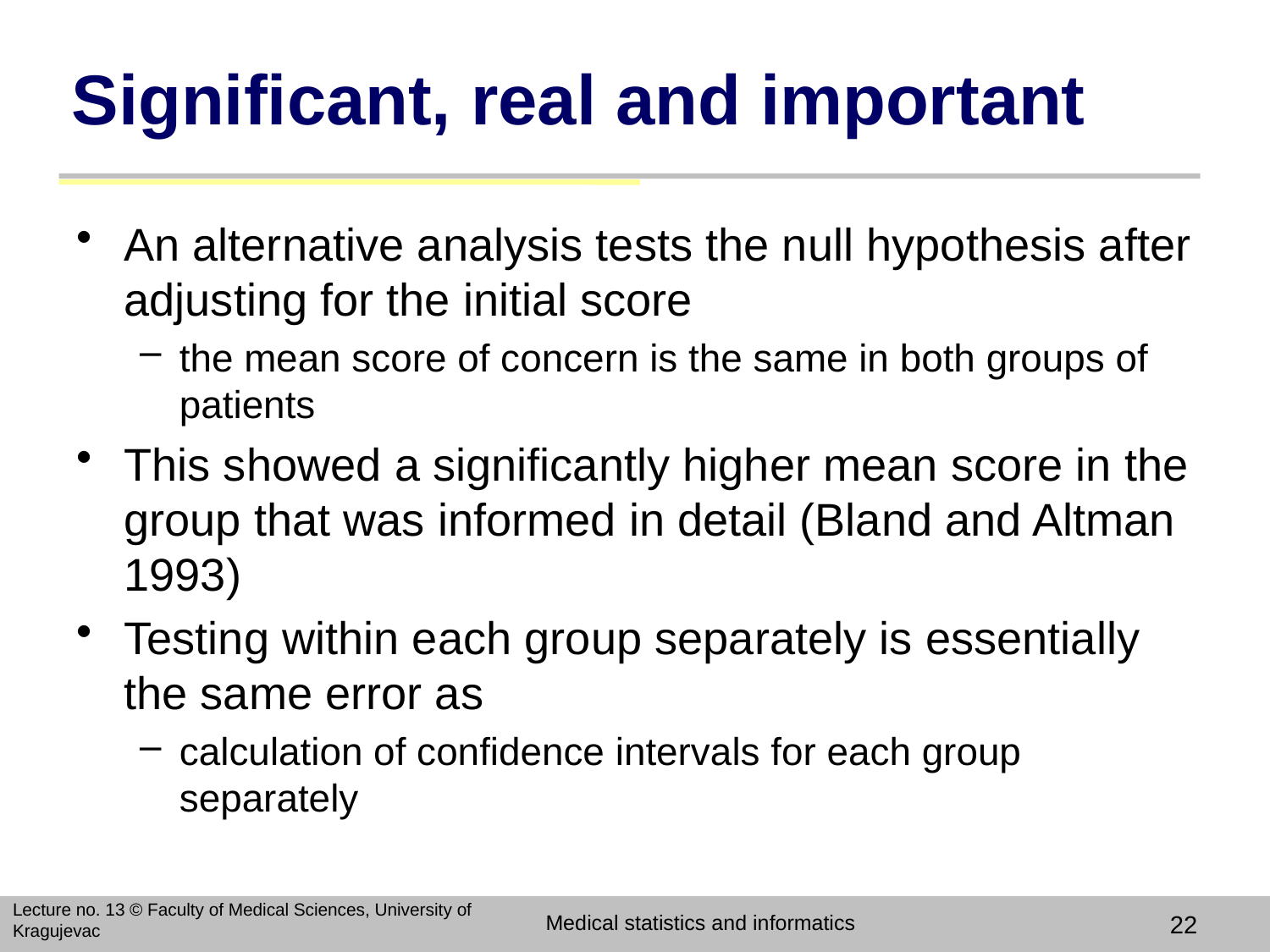

# Significant, real and important
An alternative analysis tests the null hypothesis after adjusting for the initial score
the mean score of concern is the same in both groups of patients
This showed a significantly higher mean score in the group that was informed in detail (Bland and Altman 1993)
Testing within each group separately is essentially the same error as
calculation of confidence intervals for each group separately
Lecture no. 13 © Faculty of Medical Sciences, University of Kragujevac
Medical statistics and informatics
22